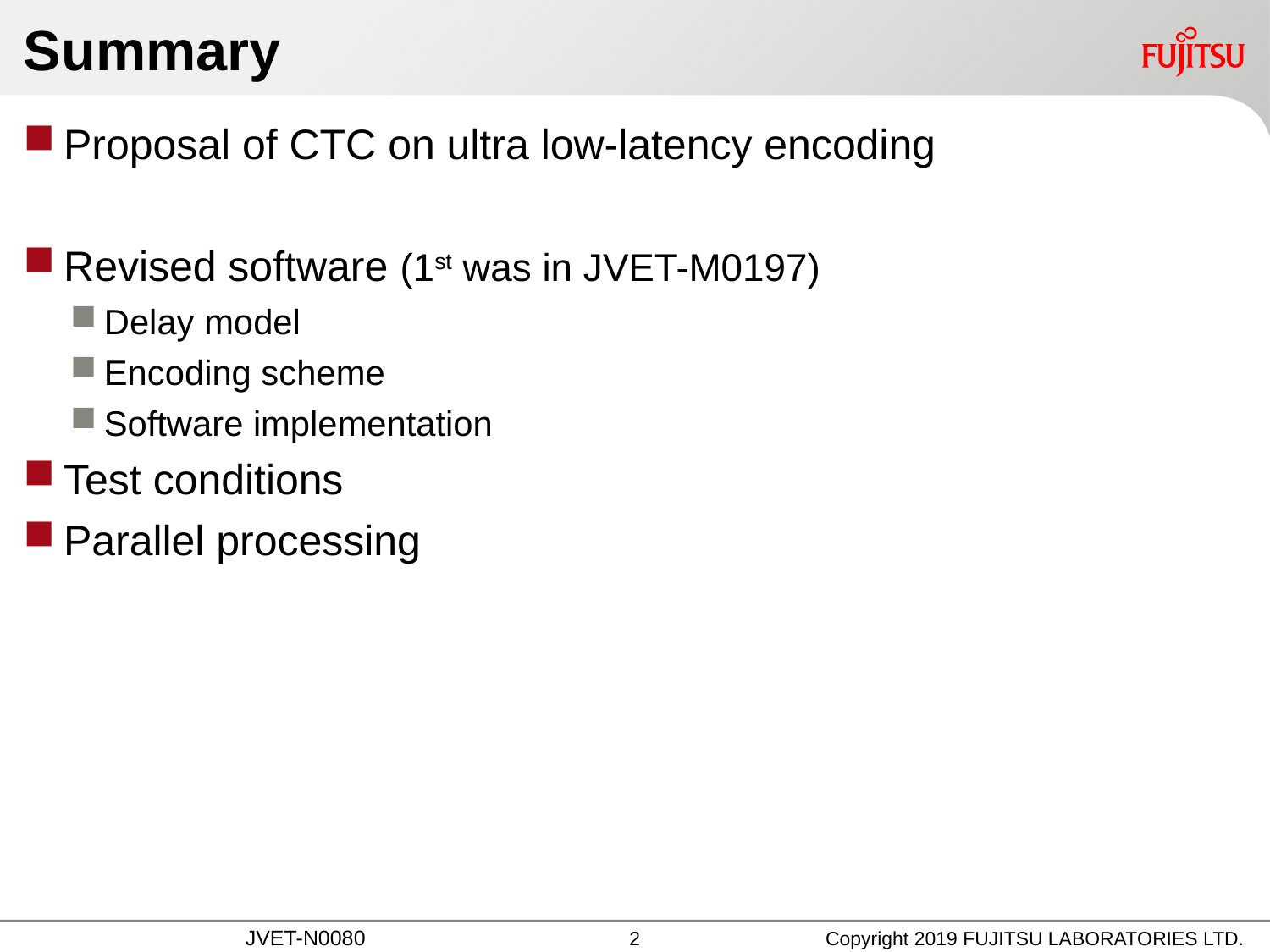

# Summary
Proposal of CTC on ultra low-latency encoding

Revised software (1st was in JVET-M0197)
Delay model
Encoding scheme
Software implementation
Test conditions
Parallel processing

2
Copyright 2019 FUJITSU LABORATORIES LTD.